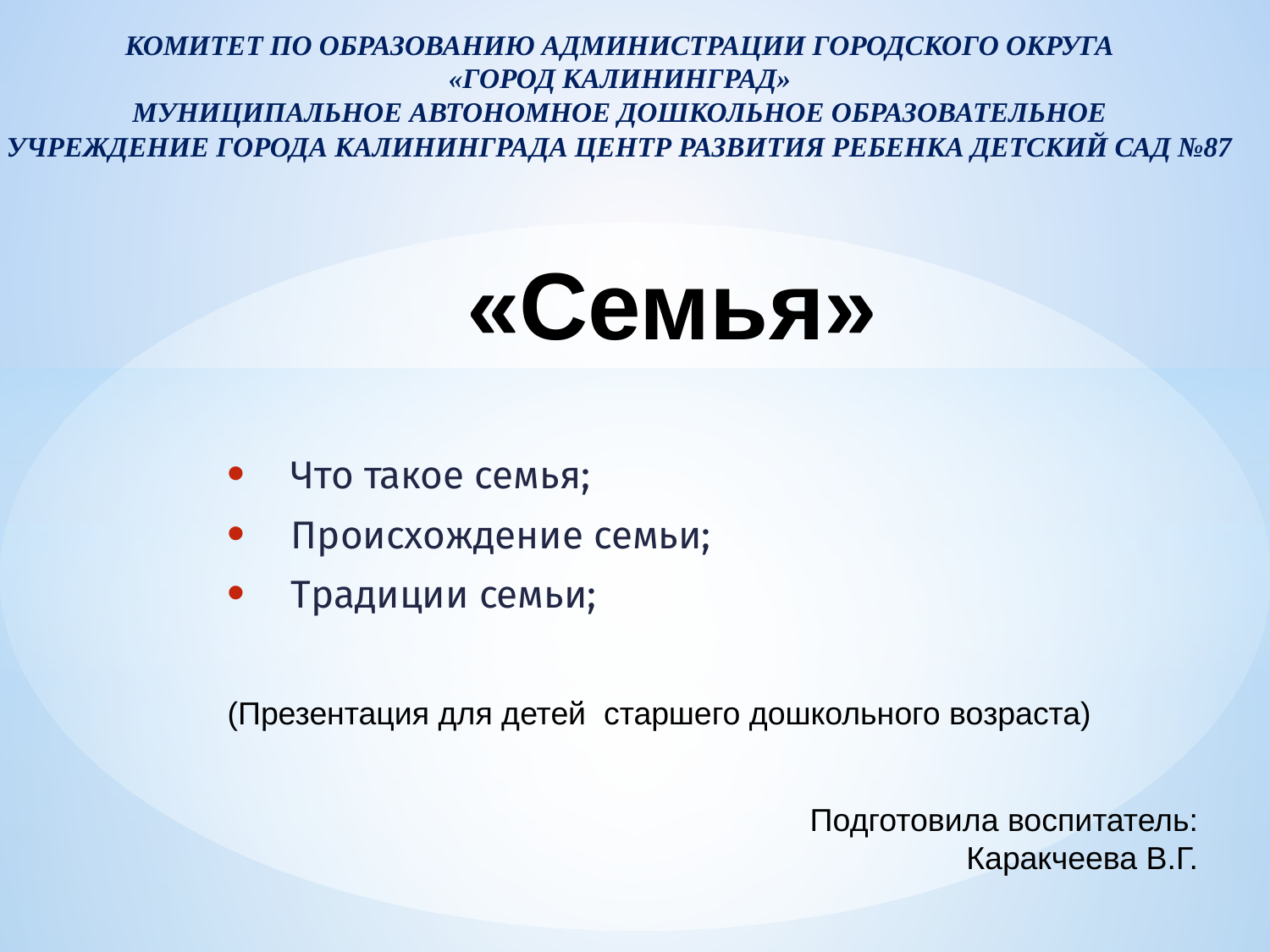

КОМИТЕТ ПО ОБРАЗОВАНИЮ АДМИНИСТРАЦИИ ГОРОДСКОГО ОКРУГА
«ГОРОД КАЛИНИНГРАД»
МУНИЦИПАЛЬНОЕ АВТОНОМНОЕ ДОШКОЛЬНОЕ ОБРАЗОВАТЕЛЬНОЕ
УЧРЕЖДЕНИЕ ГОРОДА КАЛИНИНГРАДА ЦЕНТР РАЗВИТИЯ РЕБЕНКА ДЕТСКИЙ САД №87

# «Семья»
Что такое семья;
Происхождение семьи;
Традиции семьи;
(Презентация для детей  старшего дошкольного возраста)
Подготовила воспитатель:
Каракчеева В.Г.